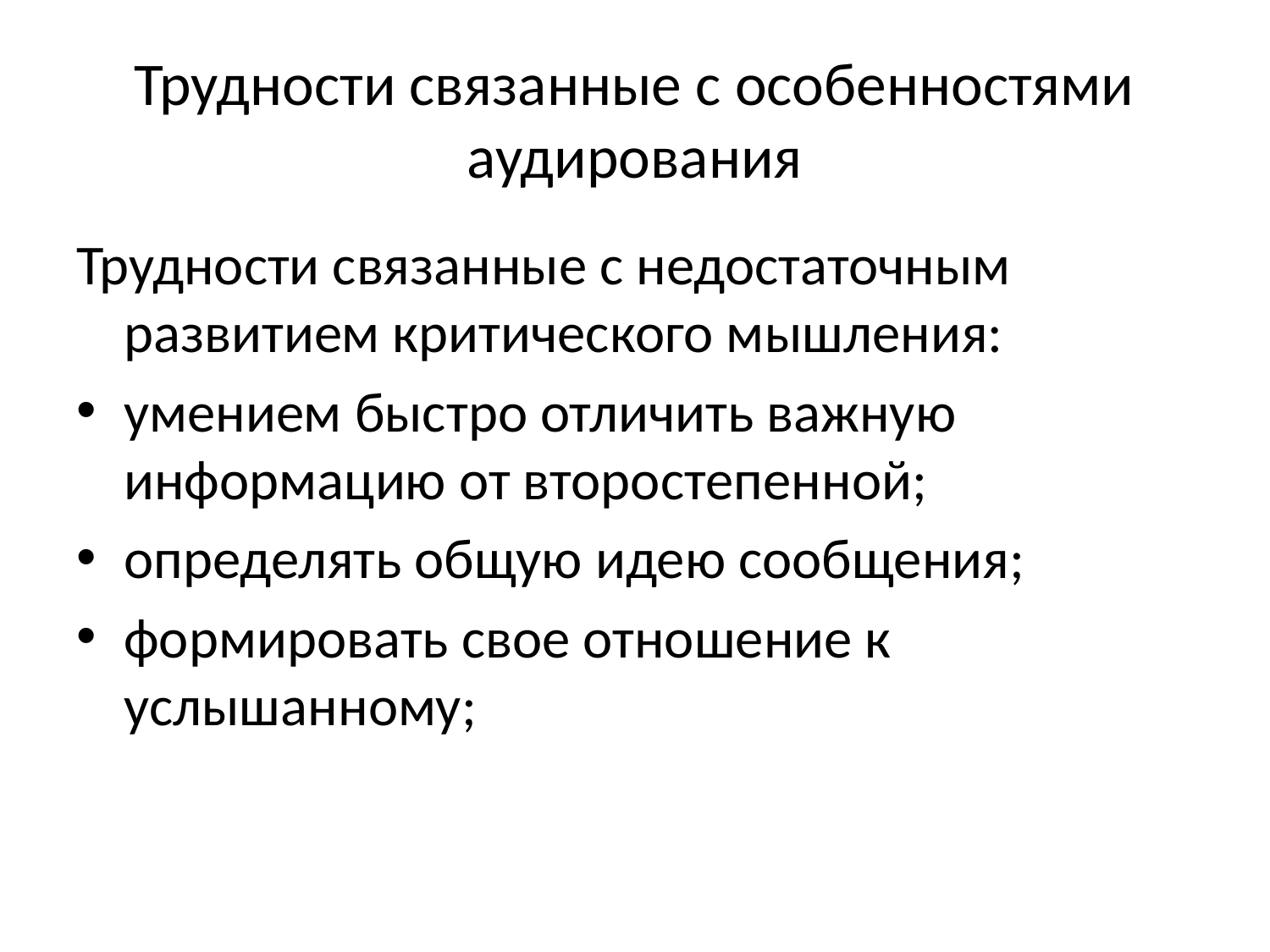

# Трудности связанные с особенностями аудирования
Трудности связанные с недостаточным развитием критического мышления:
умением быстро отличить важную информацию от второстепенной;
определять общую идею сообщения;
формировать свое отношение к услышанному;